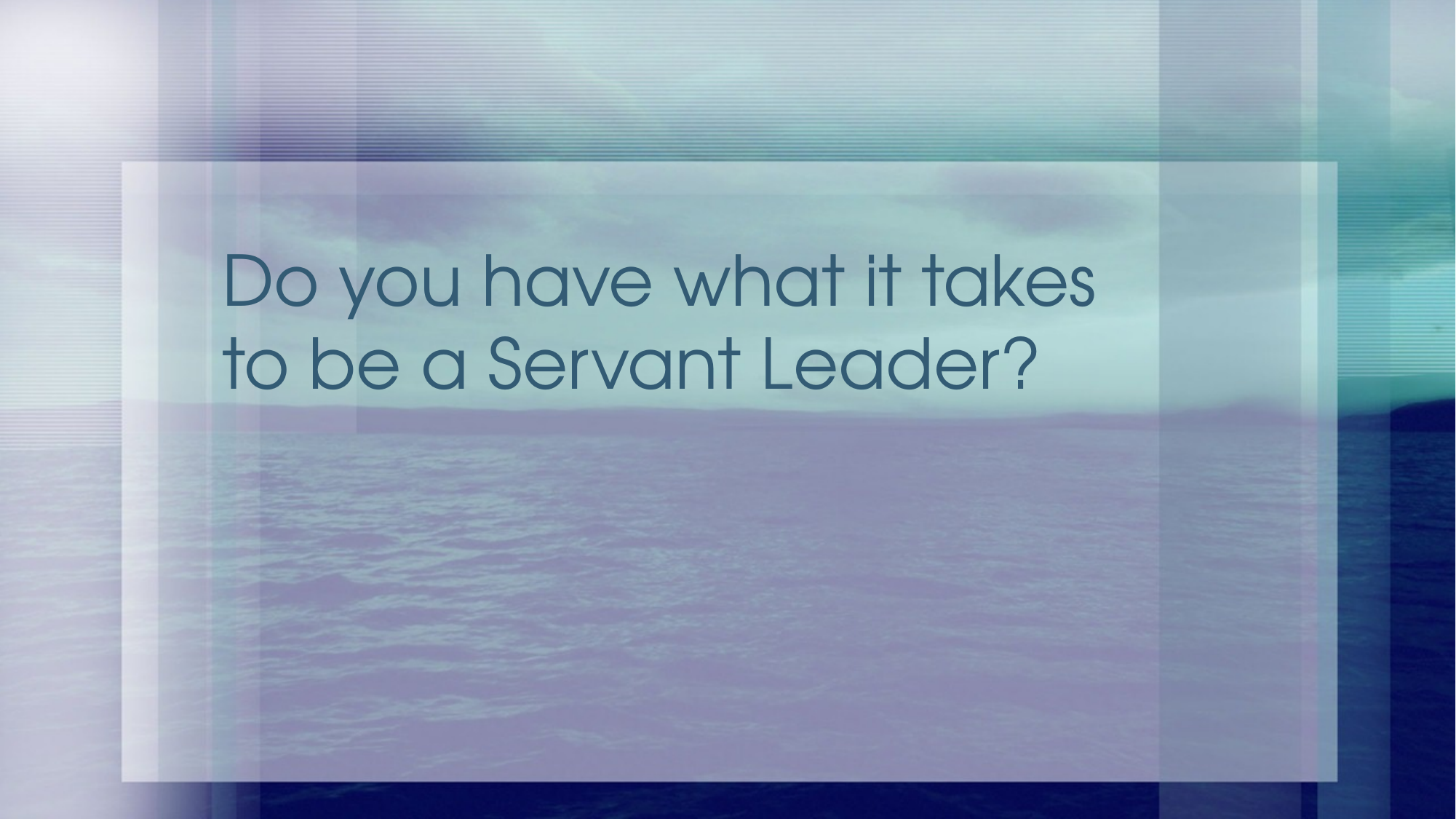

# Do you have what it takes to be a Servant Leader?